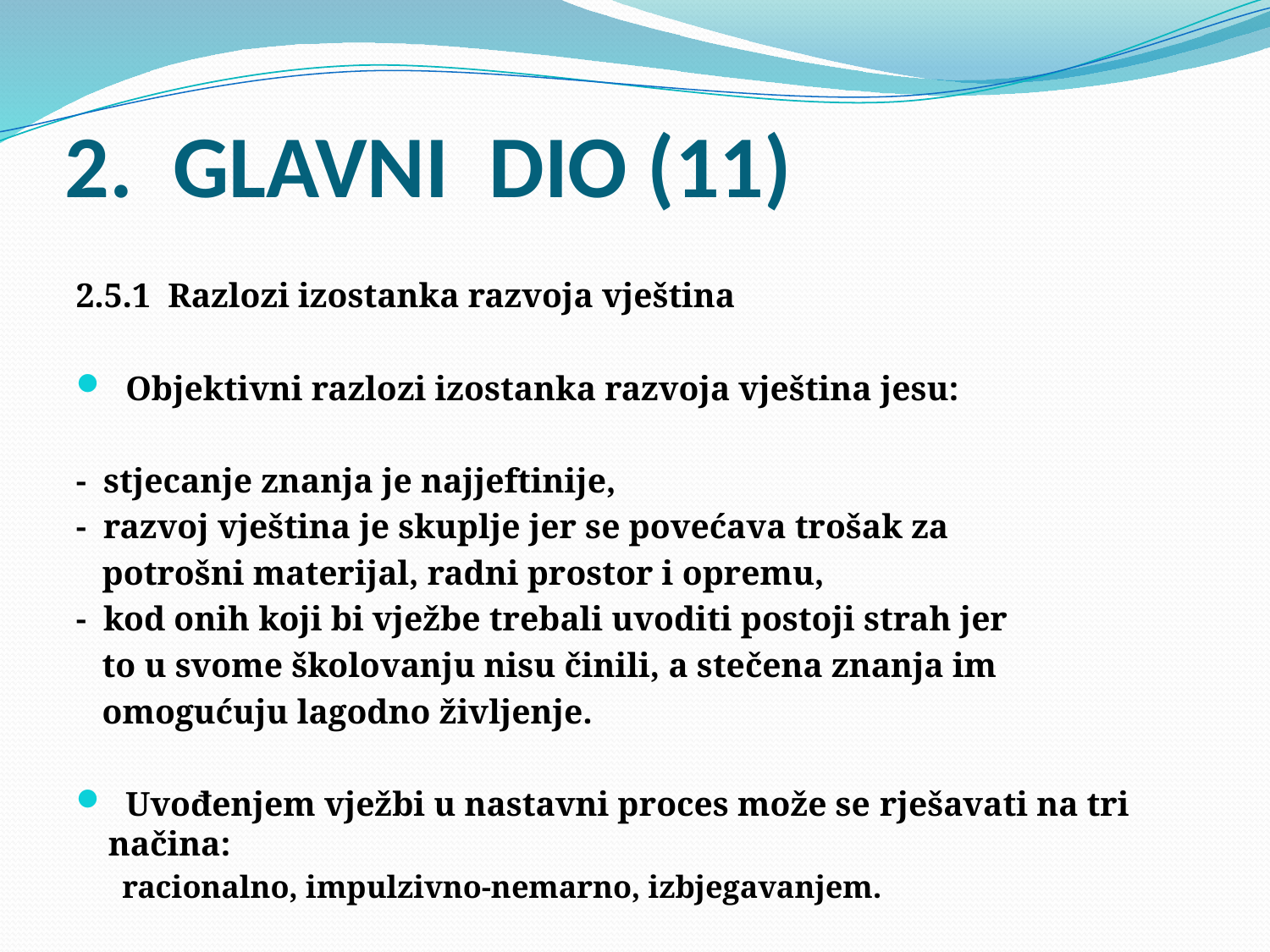

# 2.  GLAVNI  DIO (11)
2.5.1  Razlozi izostanka razvoja vještina

  Objektivni razlozi izostanka razvoja vještina jesu:

-  stjecanje znanja je najjeftinije,
-  razvoj vještina je skuplje jer se povećava trošak za
   potrošni materijal, radni prostor i opremu,
-  kod onih koji bi vježbe trebali uvoditi postoji strah jer
   to u svome školovanju nisu činili, a stečena znanja im
   omogućuju lagodno življenje.

  Uvođenjem vježbi u nastavni proces može se rješavati na tri načina:
racionalno, impulzivno-nemarno, izbjegavanjem.